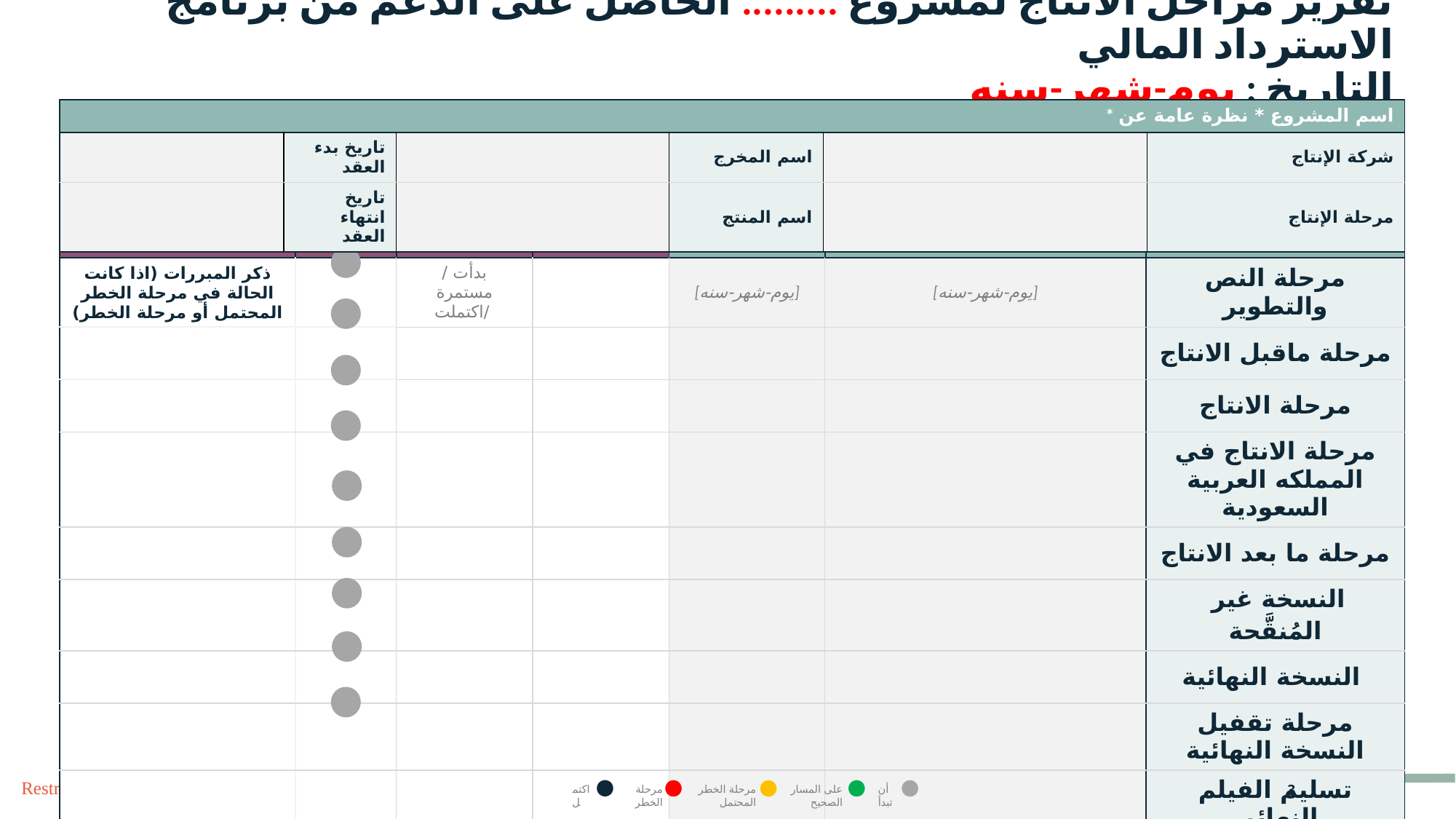

تقرير مراحل الانتاج لمشروع ......... الحاصل على الدعم من برنامج الاسترداد المالي
التاريخ : يوم-شهر-سنه
| \* اسم المشروع \* نظرة عامة عن |  |  |  |  |  |
| --- | --- | --- | --- | --- | --- |
|  | تاريخ بدء العقد |  | اسم المخرج |  | شركة الإنتاج |
|  | تاريخ انتهاء العقد |  | اسم المنتج |  | مرحلة الإنتاج |
| مبررات الحالة | الحالة | مرحلة الاستكمال | استكمال% | تاريخ انتهاء | تاريخ بدء | مرحلة |
| --- | --- | --- | --- | --- | --- | --- |
| ذكر المبررات (اذا كانت الحالة في مرحلة الخطر المحتمل أو مرحلة الخطر) |  | بدأت / مستمرة /اكتملت |  | [يوم-شهر-سنه] | [يوم-شهر-سنه] | مرحلة النص والتطوير |
|  |  |  |  |  |  | مرحلة ماقبل الانتاج |
|  |  |  |  |  |  | مرحلة الانتاج |
|  |  |  |  |  |  | مرحلة الانتاج في المملكه العربية السعودية |
|  |  |  |  |  |  | مرحلة ما بعد الانتاج |
|  |  |  |  |  |  | النسخة غیر المُنقَّحة |
|  |  |  |  |  |  | النسخة النھائیة |
|  |  |  |  |  |  | مرحلة تقفيل النسخة النهائية |
|  |  |  |  |  |  | تسليم الفيلم النهائي |

3
على المسار الصحيح

مرحلة الخطر

مرحلة الخطر المحتمل

اكتمل

أن تبدأ